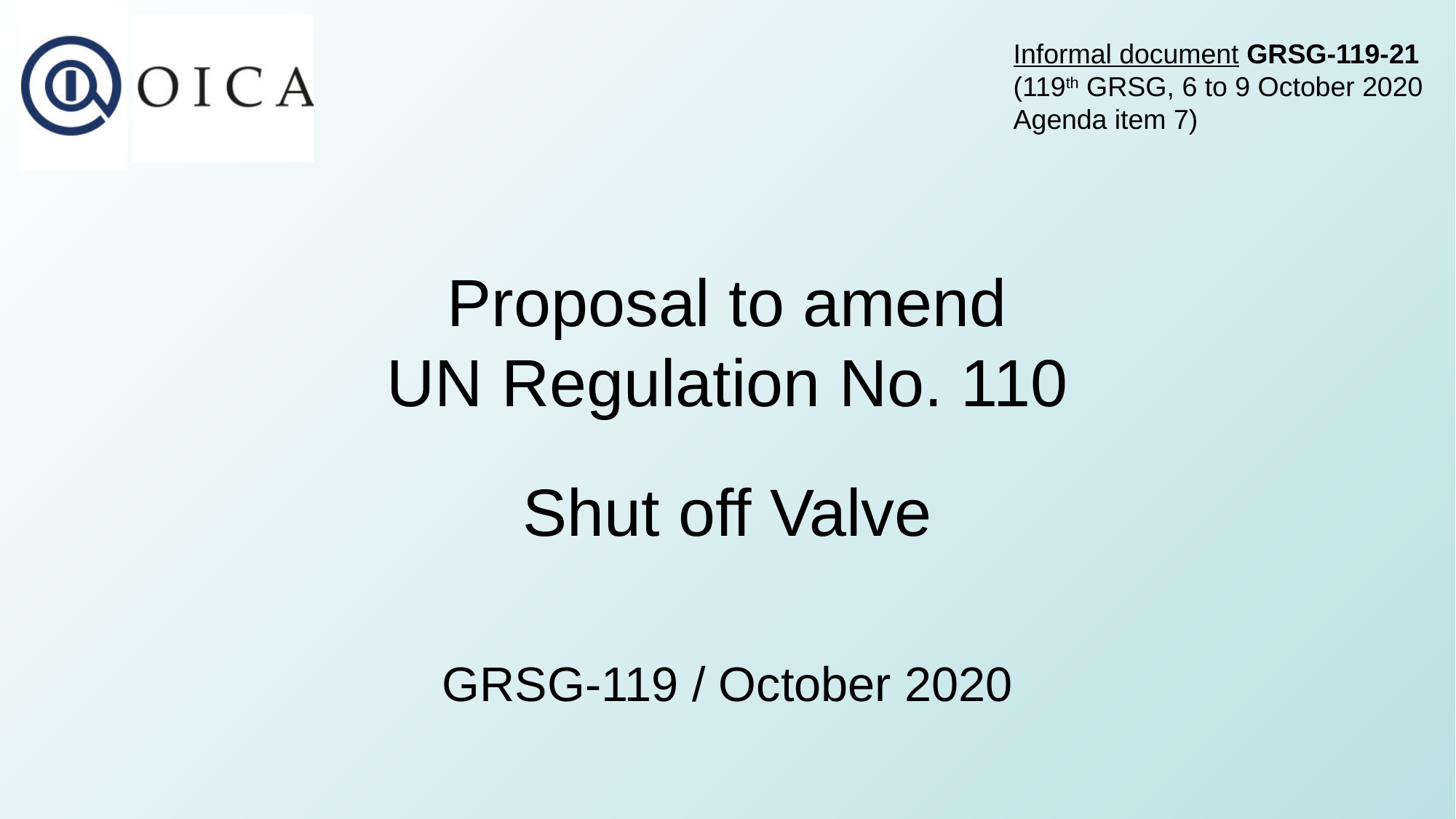

Informal document GRSG-119-21
(119th GRSG, 6 to 9 October 2020
Agenda item 7)
# Proposal to amend UN Regulation No. 110
Shut off Valve

GRSG-119 / October 2020